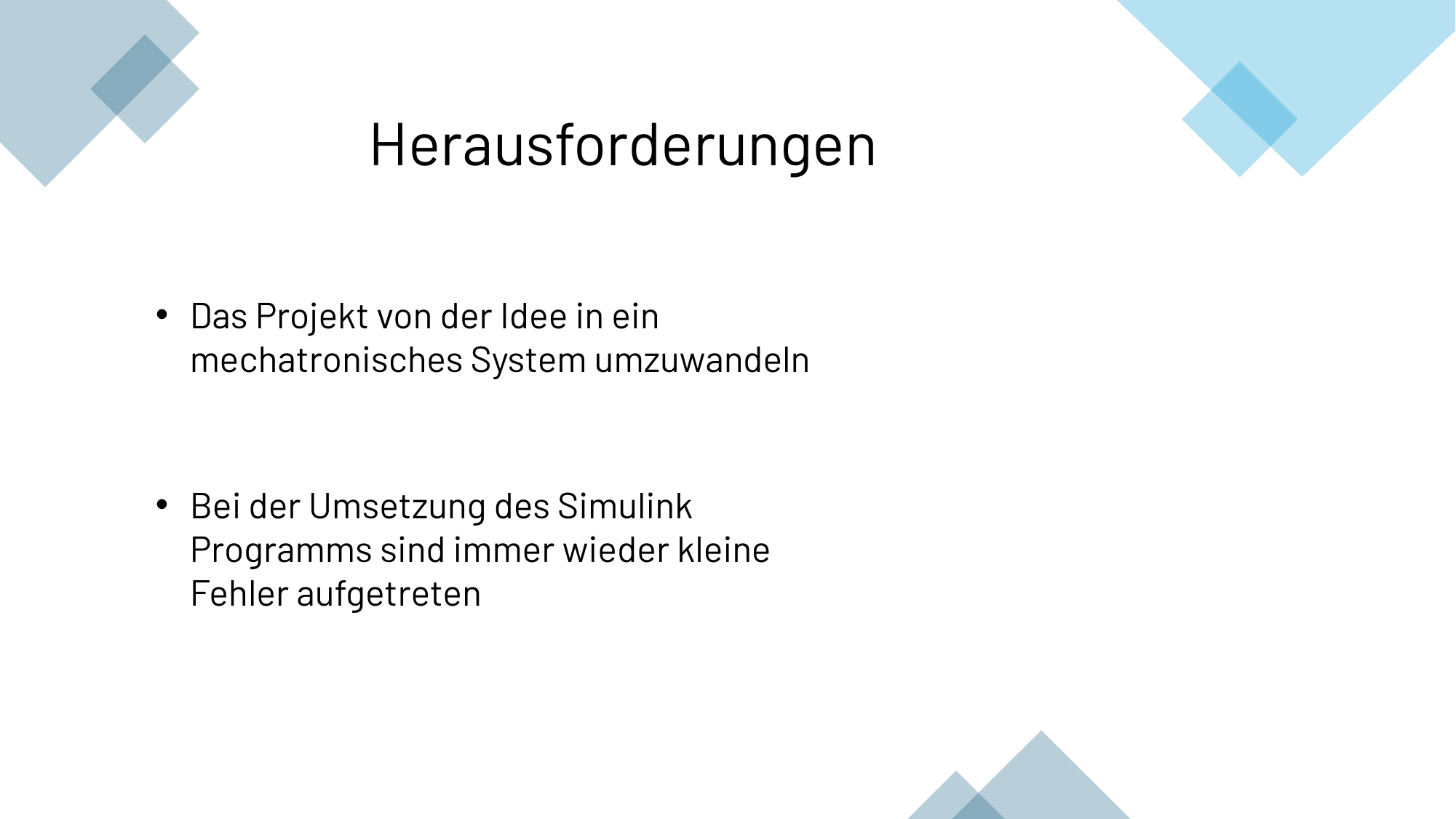

Herausforderungen
Das Projekt von der Idee in ein mechatronisches System umzuwandeln
Bei der Umsetzung des Simulink Programms sind immer wieder kleine Fehler aufgetreten